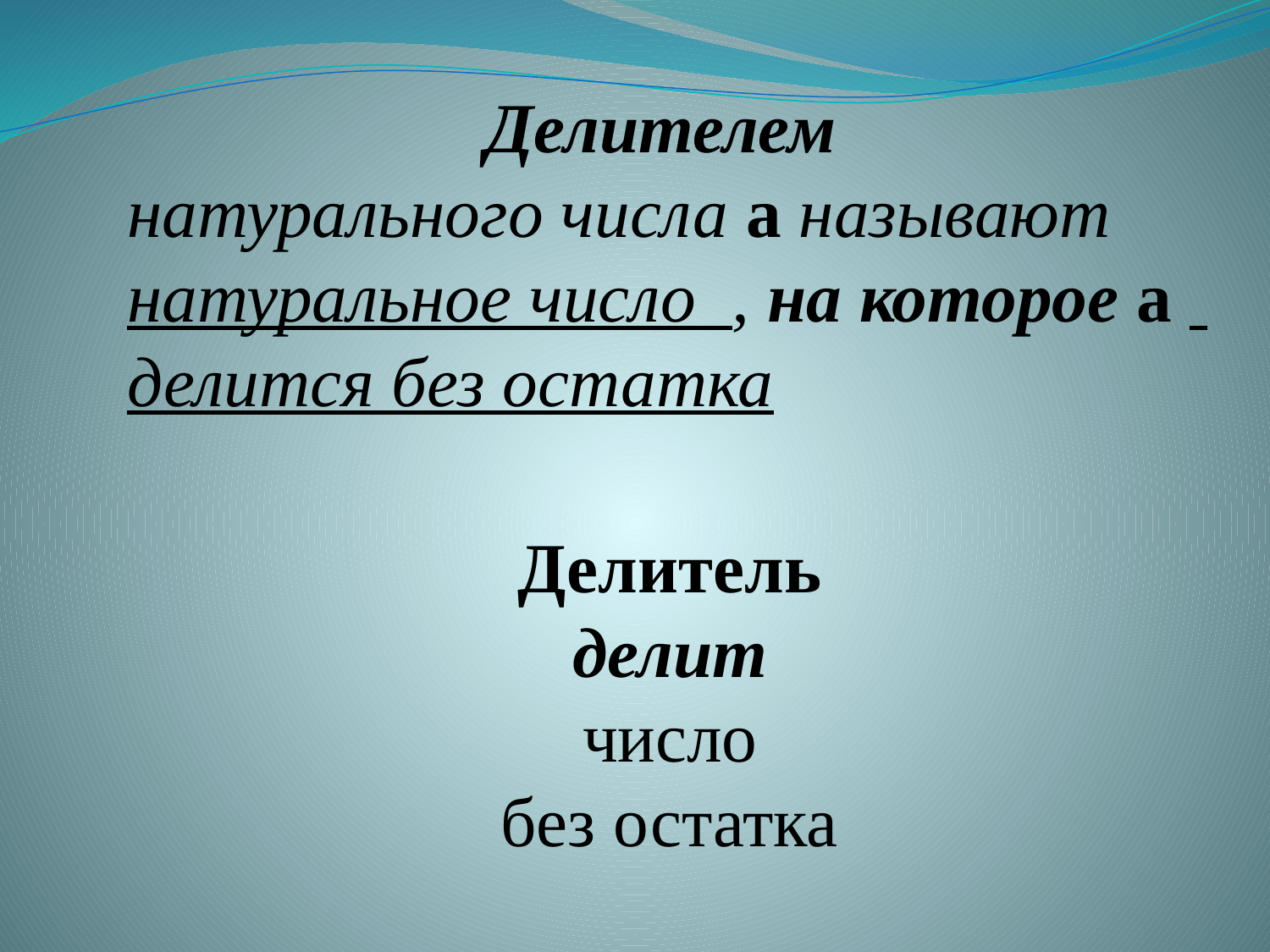

Делителем
натурального числа a называют
натуральное число  , на которое a
делится без остатка
Делитель
делит
число
без остатка